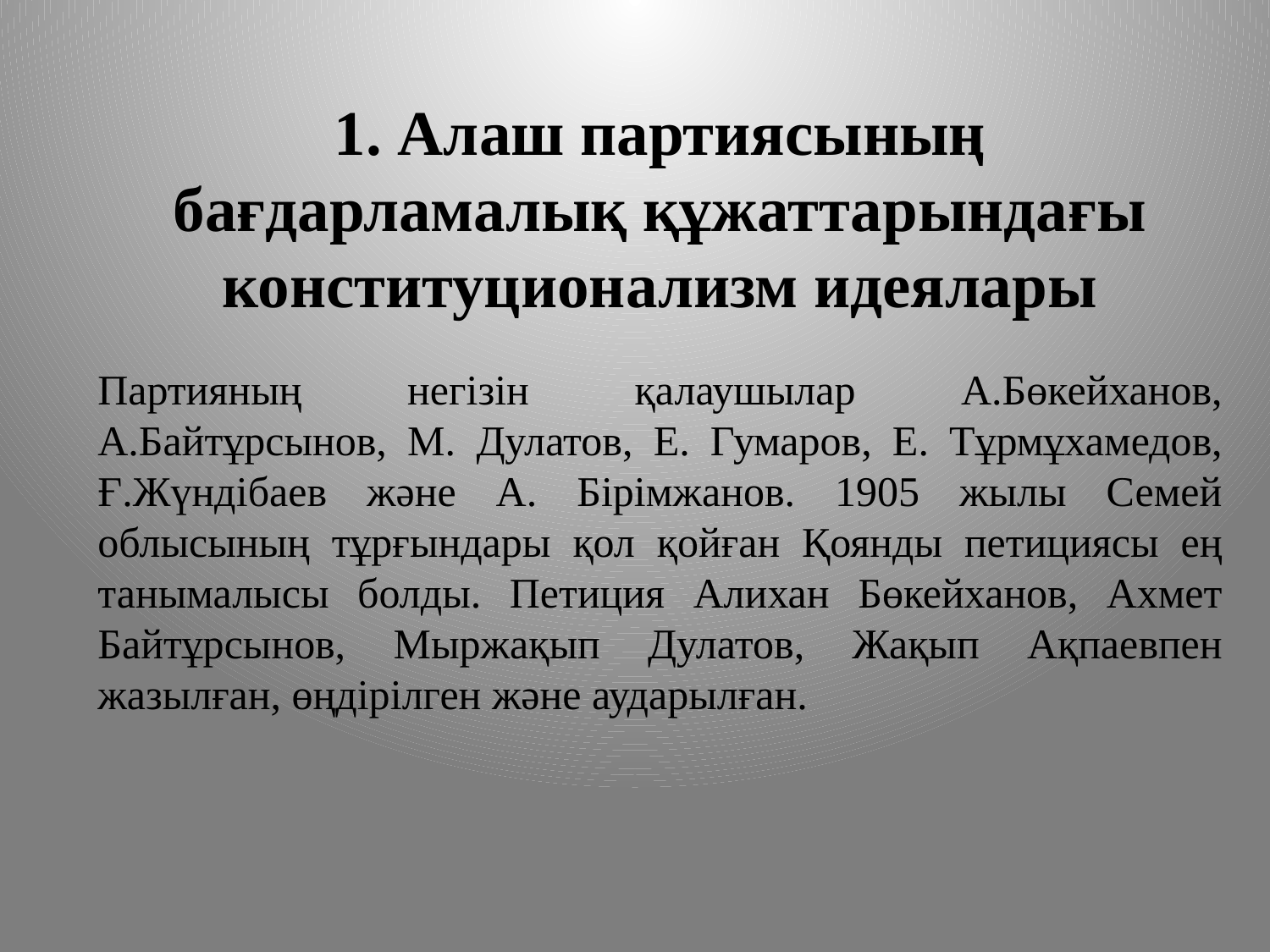

# 1. Алаш партиясының бағдарламалық құжаттарындағы конституционализм идеялары
Партияның негізін қалаушылар А.Бөкейханов, А.Байтұрсынов, М. Дулатов, Е. Гумаров, Е. Тұрмұхамедов, Ғ.Жүндібаев және А. Бірімжанов. 1905 жылы Семей облысының тұрғындары қол қойған Қоянды петициясы ең танымалысы болды. Петиция Алихан Бөкейханов, Ахмет Байтұрсынов, Мыржақып Дулатов, Жақып Ақпаевпен жазылған, өңдірілген және аударылған.